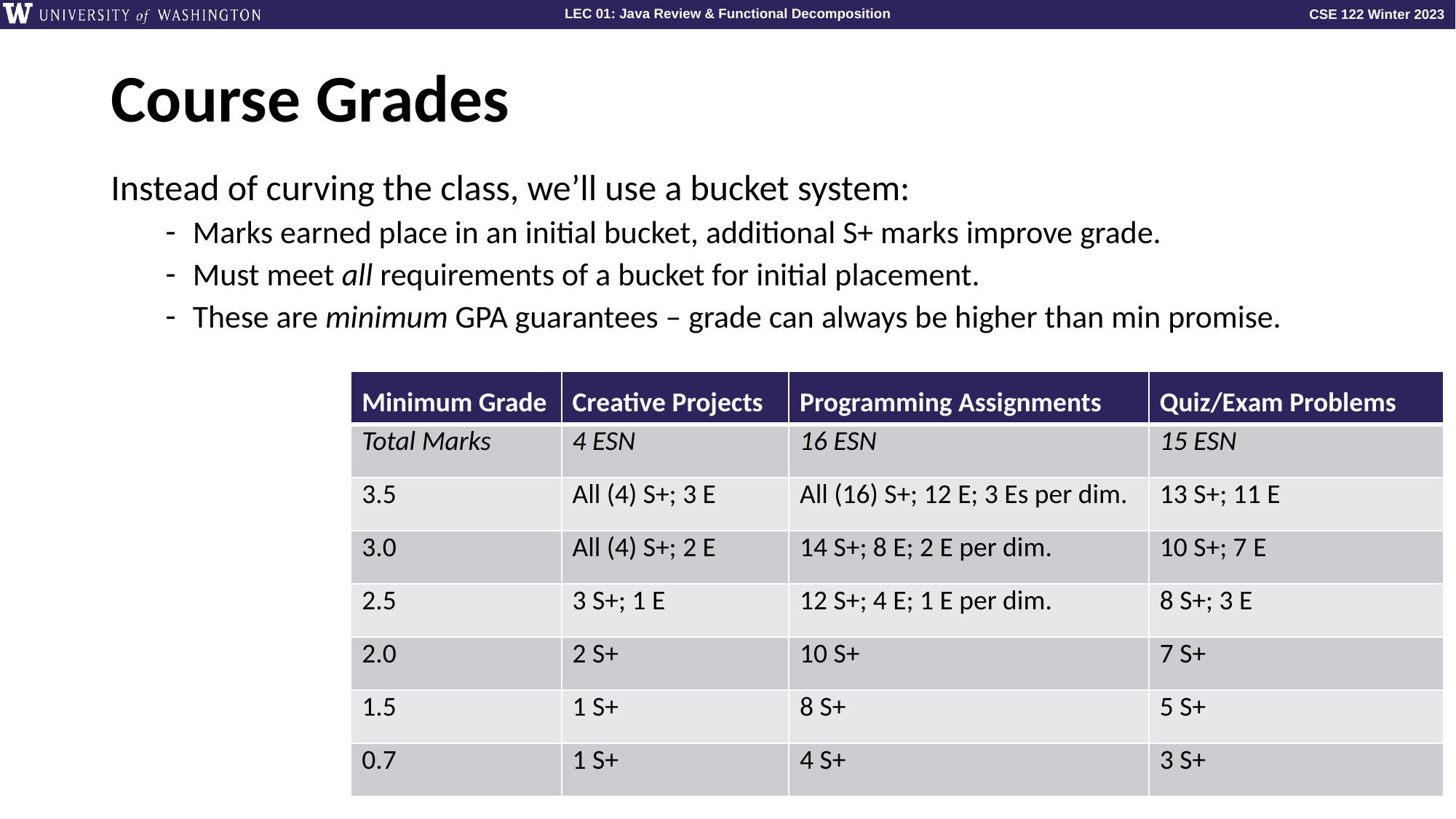

# Course Grades
Instead of curving the class, we’ll use a bucket system:
Marks earned place in an initial bucket, additional S+ marks improve grade.
Must meet all requirements of a bucket for initial placement.
These are minimum GPA guarantees – grade can always be higher than min promise.

| Minimum Grade | Creative Projects | Programming Assignments | Quiz/Exam Problems |
| --- | --- | --- | --- |
| Total Marks | 4 ESN | 16 ESN | 15 ESN |
| 3.5 | All (4) S+; 3 E | All (16) S+; 12 E; 3 Es per dim. | 13 S+; 11 E |
| 3.0 | All (4) S+; 2 E | 14 S+; 8 E; 2 E per dim. | 10 S+; 7 E |
| 2.5 | 3 S+; 1 E | 12 S+; 4 E; 1 E per dim. | 8 S+; 3 E |
| 2.0 | 2 S+ | 10 S+ | 7 S+ |
| 1.5 | 1 S+ | 8 S+ | 5 S+ |
| 0.7 | 1 S+ | 4 S+ | 3 S+ |